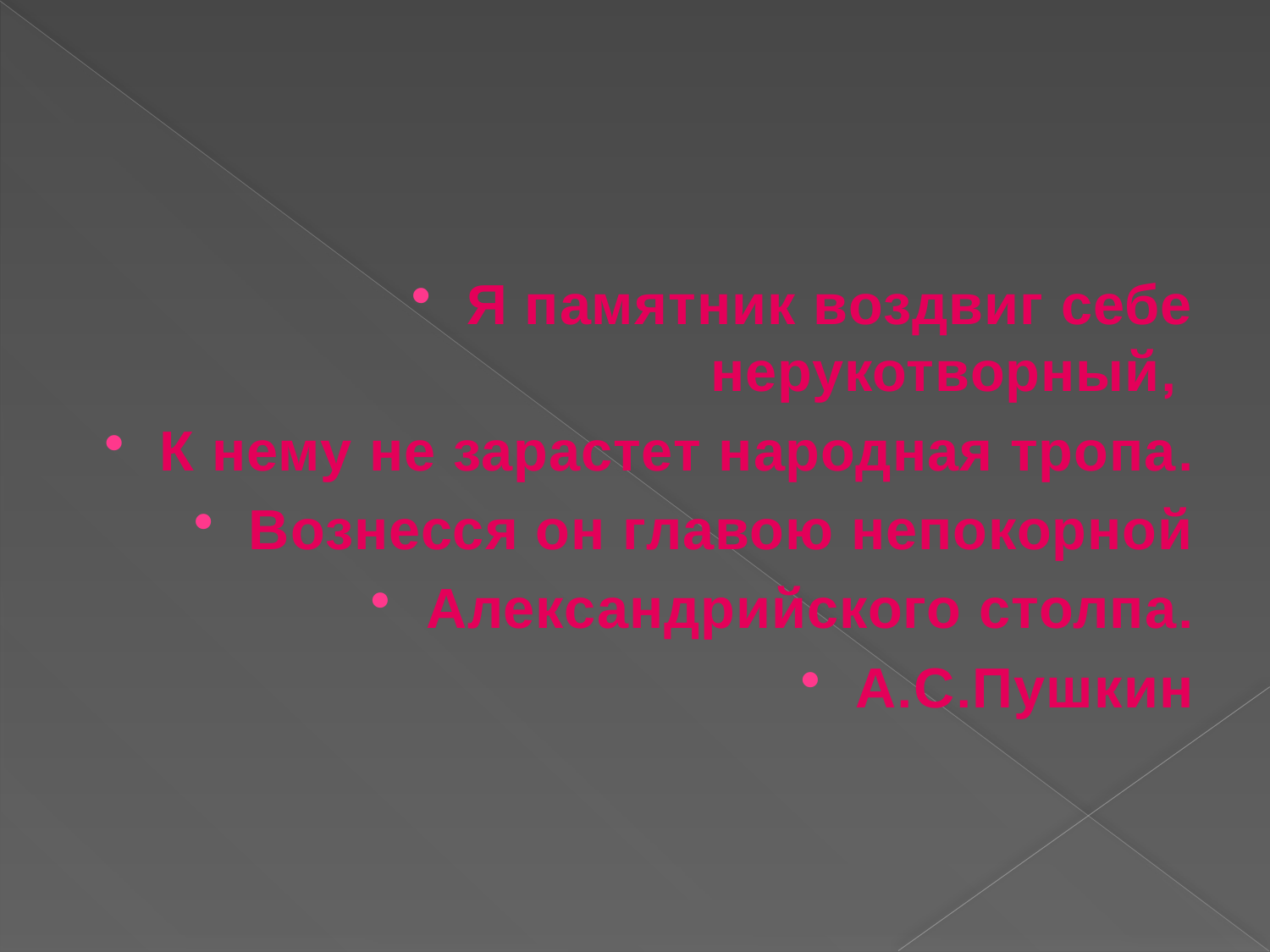

#
Я памятник воздвиг себе нерукотворный,
К нему не зарастет народная тропа.
Вознесся он главою непокорной
Александрийского столпа.
А.С.Пушкин